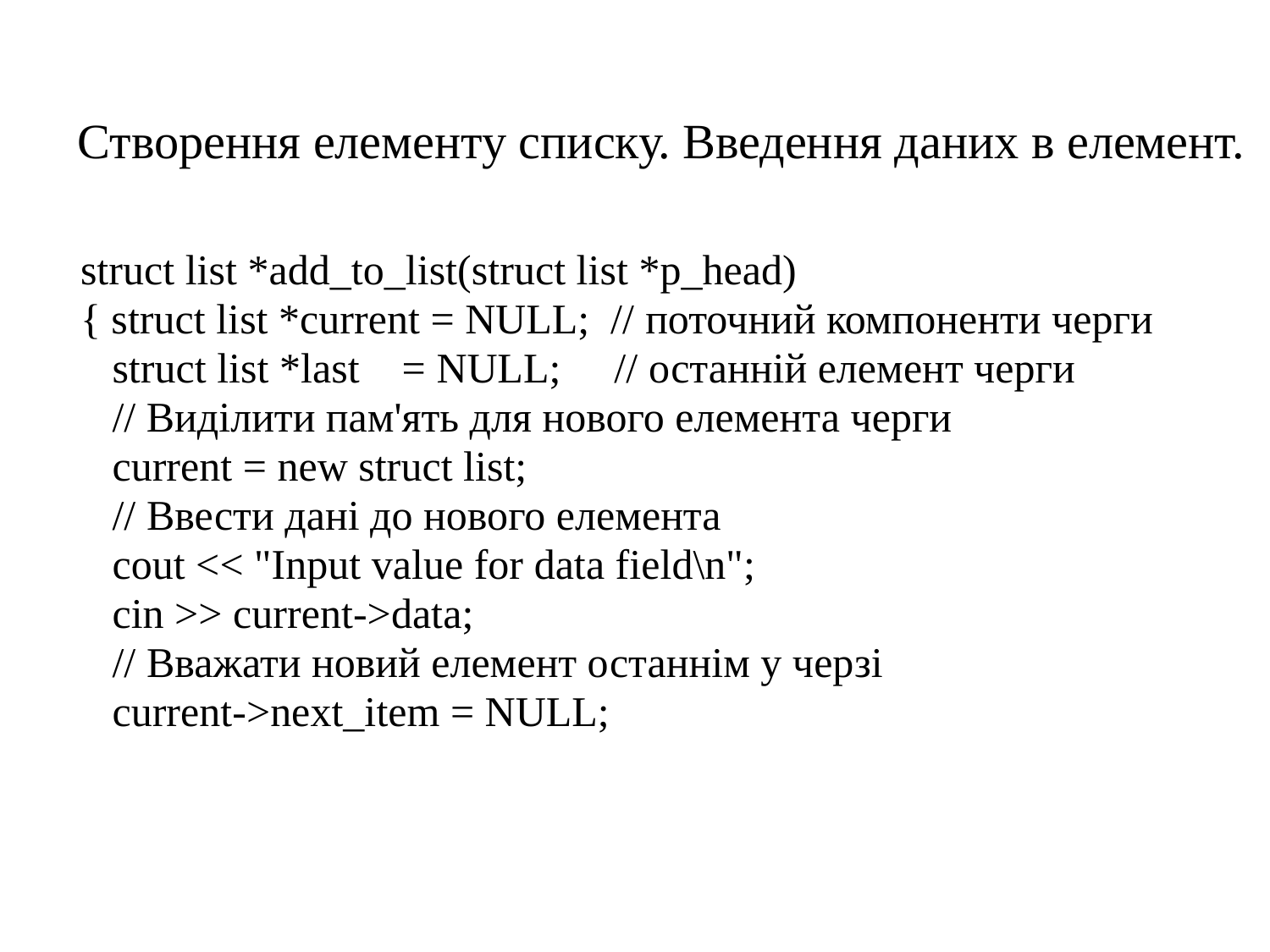

Створення елементу списку. Введення даних в елемент.
struct list *add_to_list(struct list *p_head)
{ struct list *current = NULL;  // поточний компоненти черги
   struct list *last    = NULL;     // останній елемент черги
   // Виділити пам'ять для нового елемента черги
   current = new struct list;
   // Ввести дані до нового елемента
   cout << "Input value for data field\n";
   cin >> current->data;
   // Вважати новий елемент останнім у черзі
   current->next_item = NULL;